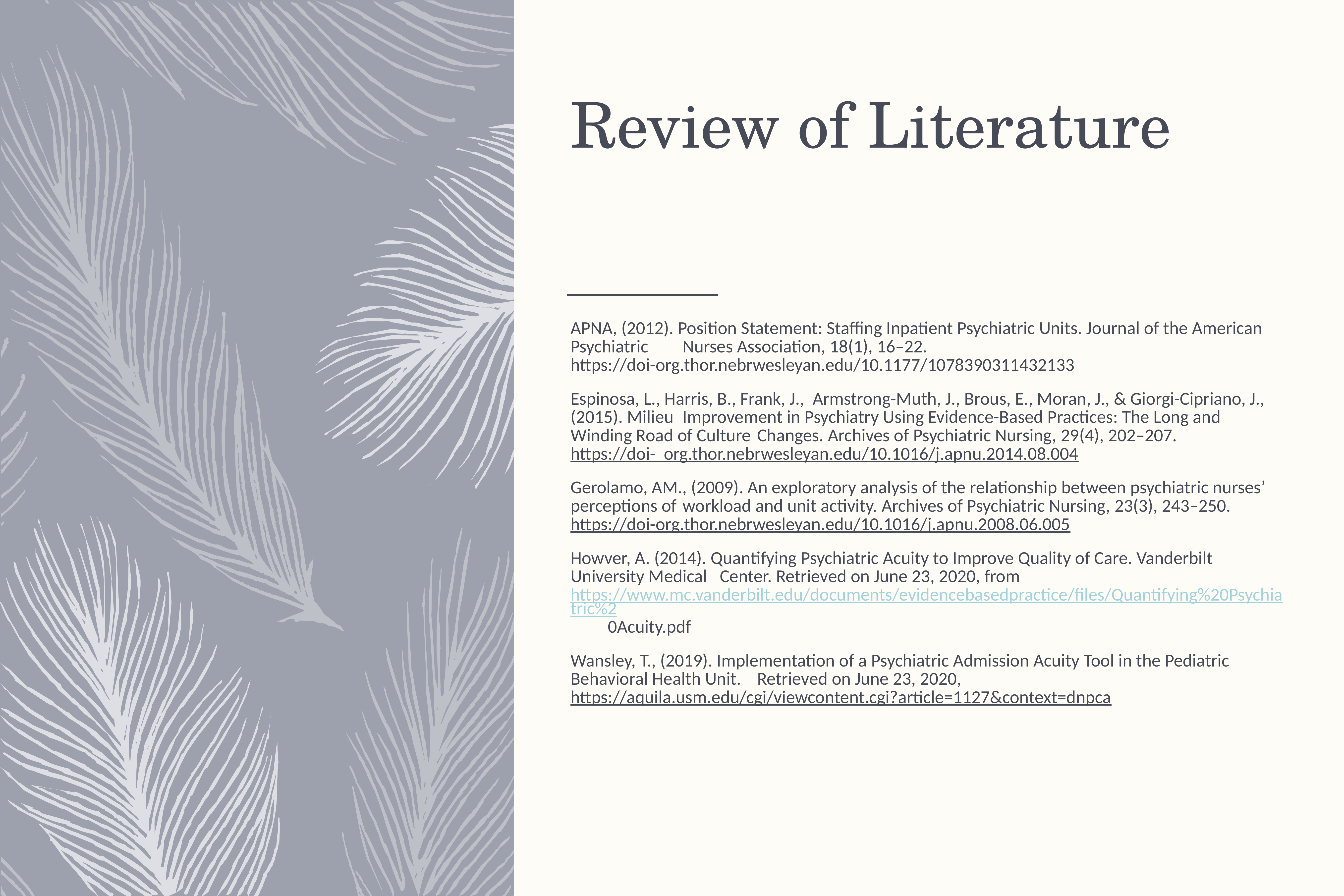

# Review of Literature
APNA, (2012). Position Statement: Staffing Inpatient Psychiatric Units. Journal of the American Psychiatric 	Nurses Association, 18(1), 16–22. https://doi-org.thor.nebrwesleyan.edu/10.1177/1078390311432133
Espinosa, L., Harris, B., Frank, J.,  Armstrong-Muth, J., Brous, E., Moran, J., & Giorgi-Cipriano, J., (2015). Milieu 	Improvement in Psychiatry Using Evidence-Based Practices: The Long and Winding Road of Culture 	Changes. Archives of Psychiatric Nursing, 29(4), 202–207. https://doi-  	org.thor.nebrwesleyan.edu/10.1016/j.apnu.2014.08.004
Gerolamo, AM., (2009). An exploratory analysis of the relationship between psychiatric nurses’ perceptions of 	workload and unit activity. Archives of Psychiatric Nursing, 23(3), 243–250. https://doi-	org.thor.nebrwesleyan.edu/10.1016/j.apnu.2008.06.005
Howver, A. (2014). Quantifying Psychiatric Acuity to Improve Quality of Care. Vanderbilt University Medical 	Center. Retrieved on June 23, 2020, from 	https://www.mc.vanderbilt.edu/documents/evidencebasedpractice/files/Quantifying%20Psychiatric%2	0Acuity.pdf
Wansley, T., (2019). Implementation of a Psychiatric Admission Acuity Tool in the Pediatric Behavioral Health Unit. 	Retrieved on June 23, 2020, https://aquila.usm.edu/cgi/viewcontent.cgi?article=1127&context=dnpca